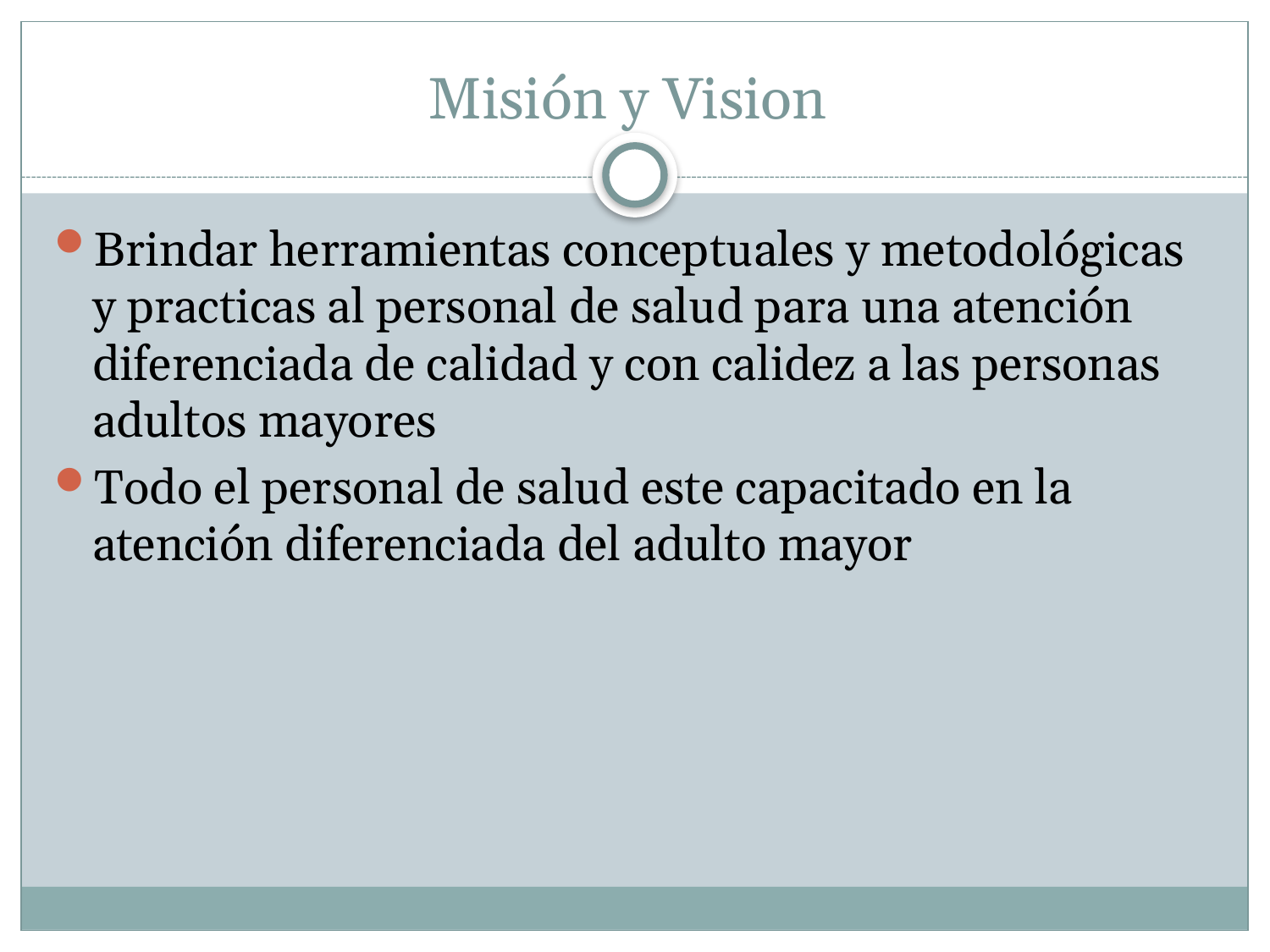

# Misión y Vision
Brindar herramientas conceptuales y metodológicas y practicas al personal de salud para una atención diferenciada de calidad y con calidez a las personas adultos mayores
Todo el personal de salud este capacitado en la atención diferenciada del adulto mayor